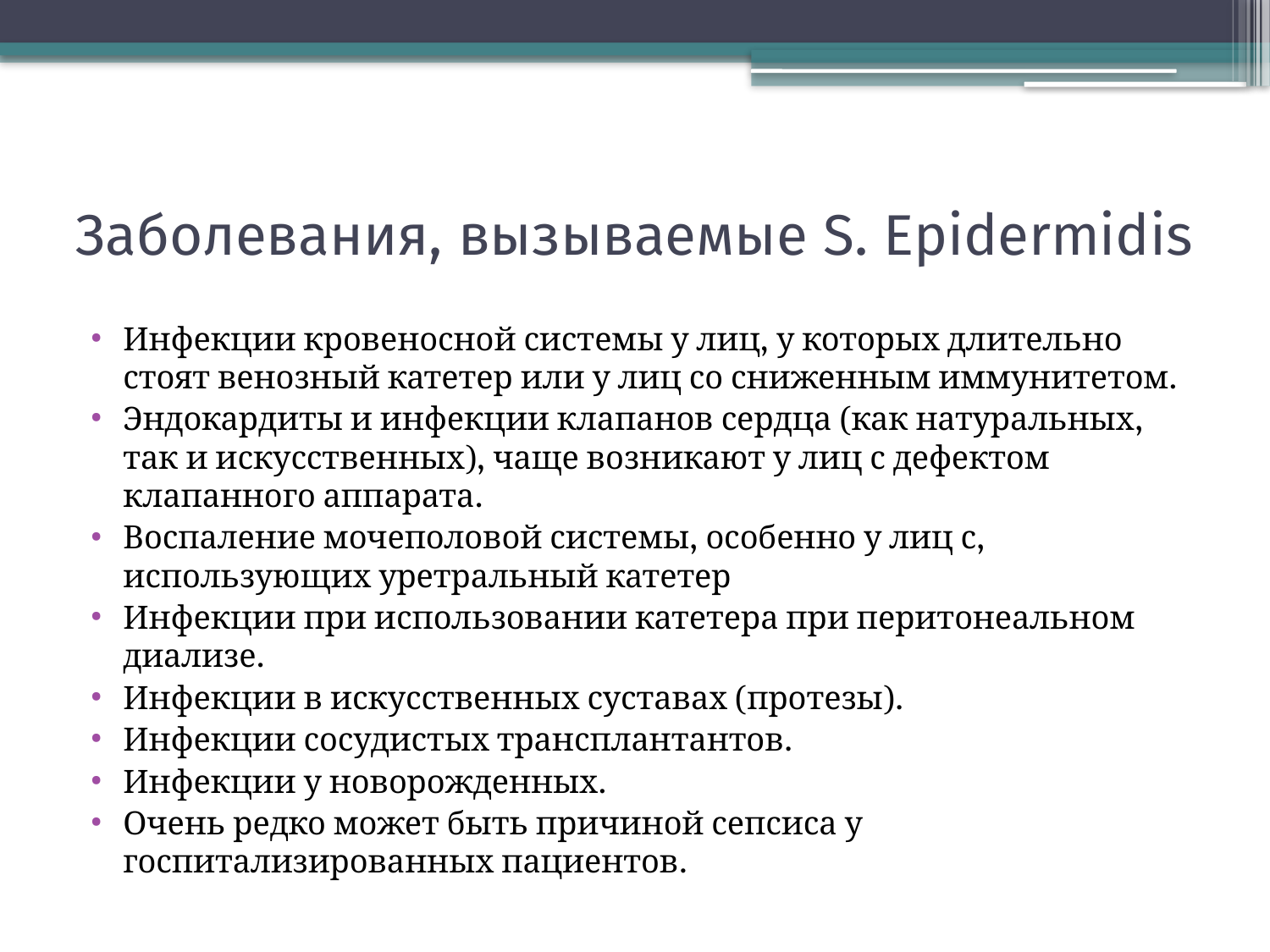

# Заболевания, вызываемые S. Epidermidis
Инфекции кровеносной системы у лиц, у которых длительно стоят венозный катетер или у лиц со сниженным иммунитетом.
Эндокардиты и инфекции клапанов сердца (как натуральных, так и искусственных), чаще возникают у лиц с дефектом клапанного аппарата.
Воспаление мочеполовой системы, особенно у лиц с, использующих уретральный катетер
Инфекции при использовании катетера при перитонеальном диализе.
Инфекции в искусственных суставах (протезы).
Инфекции сосудистых трансплантантов.
Инфекции у новорожденных.
Очень редко может быть причиной сепсиса у госпитализированных пациентов.